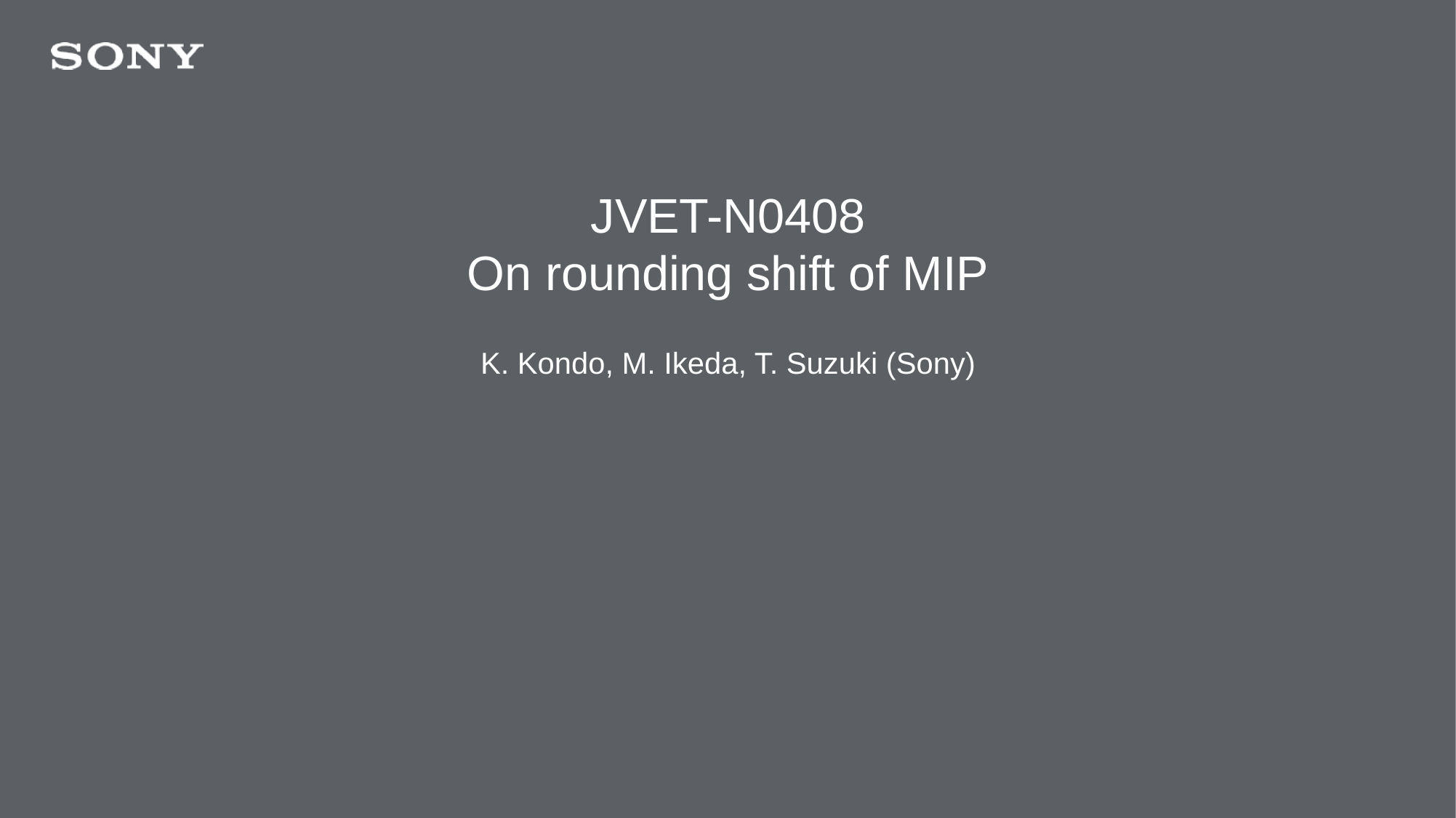

# JVET-N0408 On rounding shift of MIP
K. Kondo, M. Ikeda, T. Suzuki (Sony)